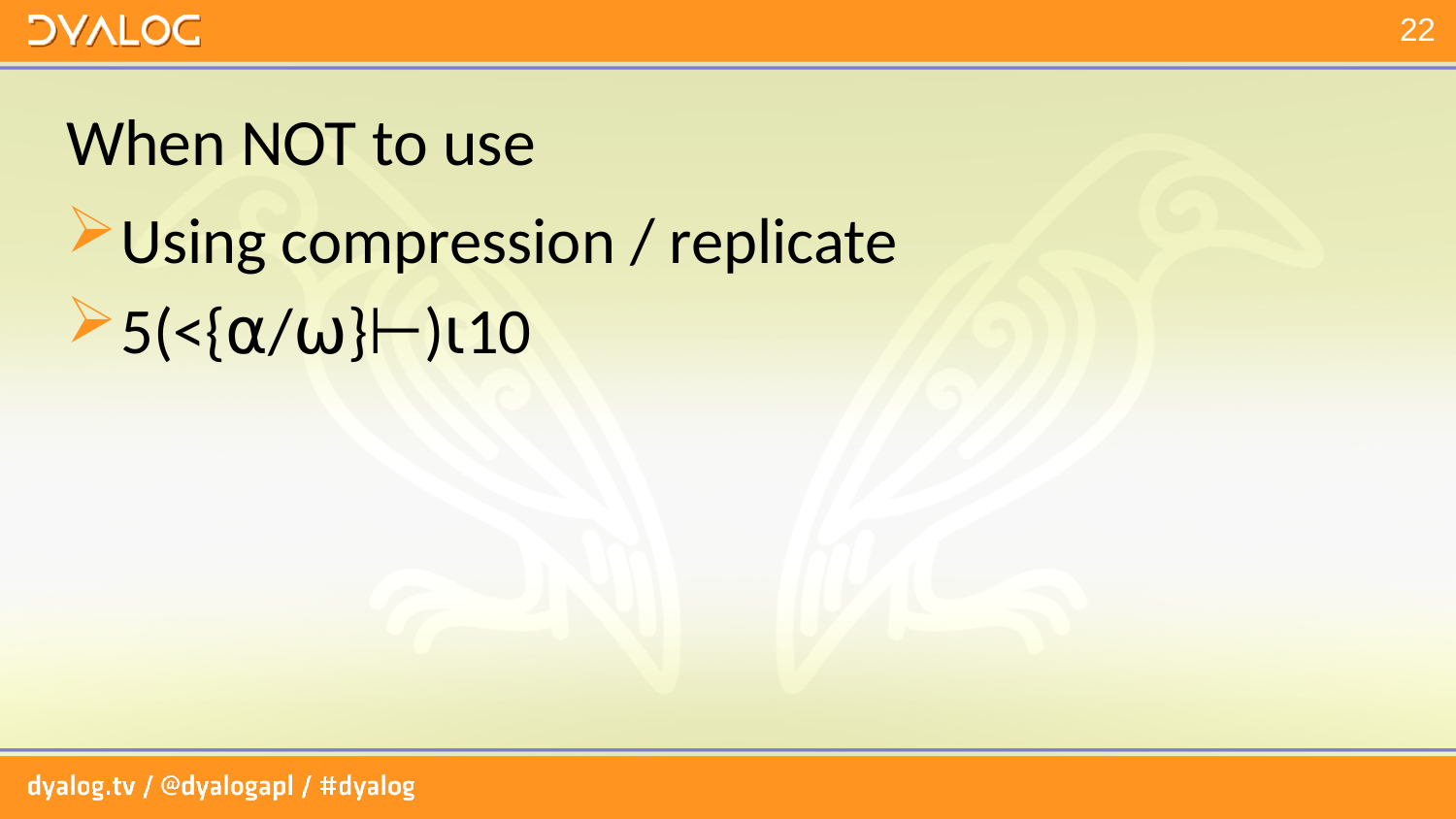

# When NOT to use
Using compression / replicate
5(<{⍺/⍵}⊢)⍳10